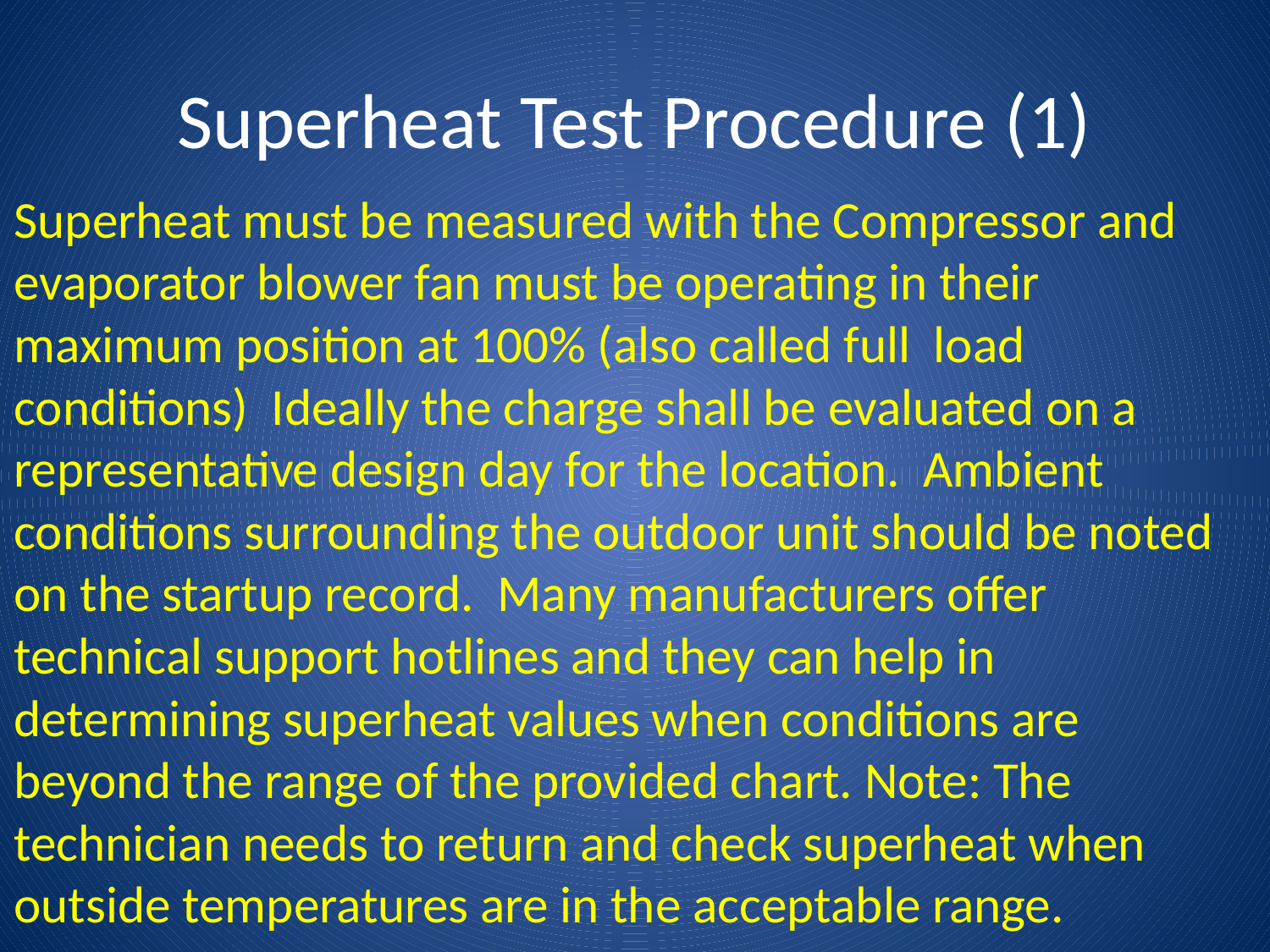

# Superheat Test Procedure (1)
Superheat must be measured with the Compressor and evaporator blower fan must be operating in their maximum position at 100% (also called full  load conditions)  Ideally the charge shall be evaluated on a representative design day for the location.  Ambient conditions surrounding the outdoor unit should be noted on the startup record.  Many manufacturers offer technical support hotlines and they can help in determining superheat values when conditions are beyond the range of the provided chart. Note: The technician needs to return and check superheat when outside temperatures are in the acceptable range.